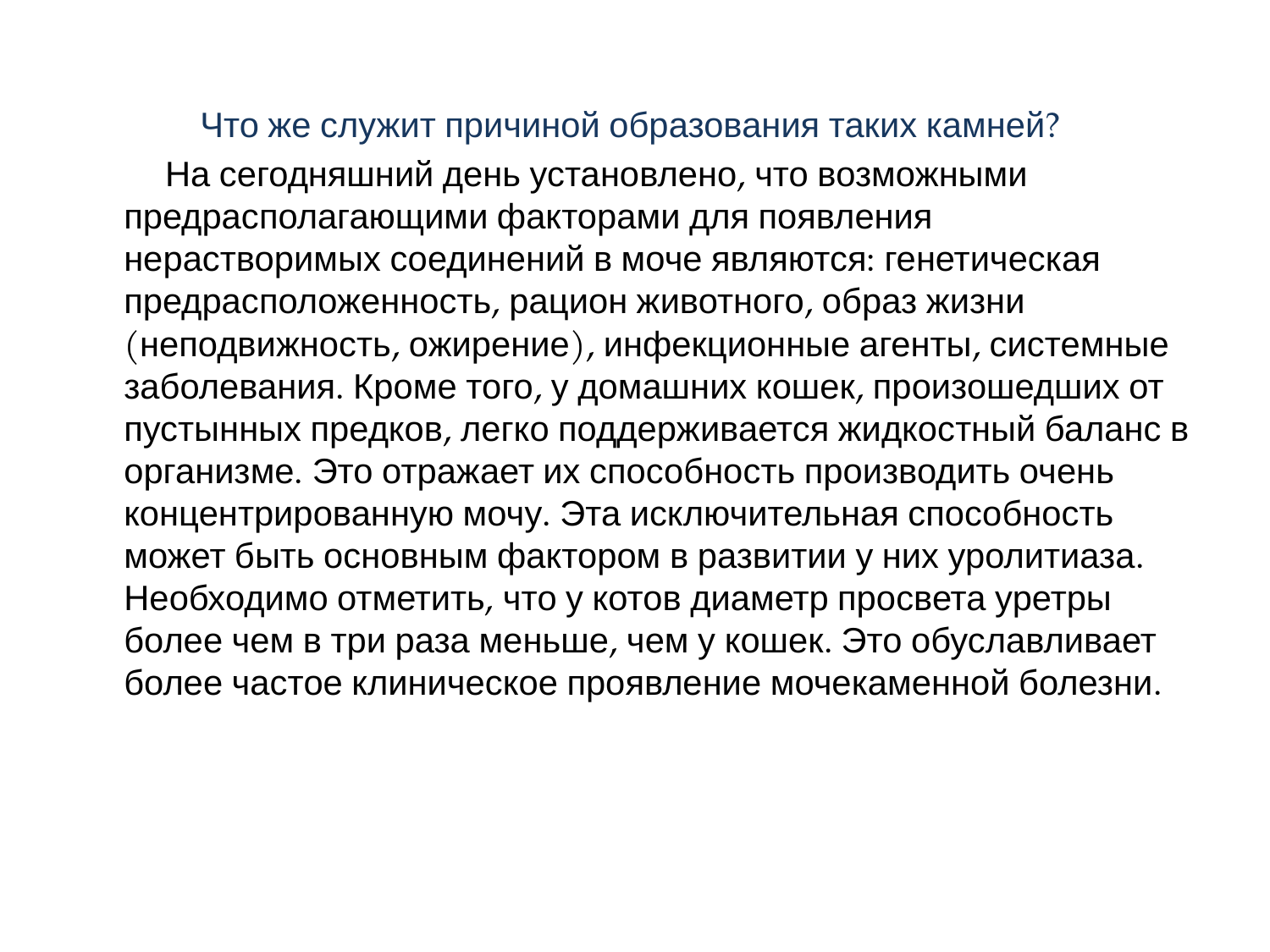

Что же служит причиной образования таких камней?
          На сегодняшний день установлено, что возможными предрасполагающими факторами для появления нерастворимых соединений в моче являются: генетическая предрасположенность, рацион животного, образ жизни (неподвижность, ожирение), инфекционные агенты, системные заболевания. Кроме того, у домашних кошек, произошедших от пустынных предков, легко поддерживается жидкостный баланс в организме. Это отражает их способность производить очень концентрированную мочу. Эта исключительная способность может быть основным фактором в развитии у них уролитиаза. Необходимо отметить, что у котов диаметр просвета уретры более чем в три раза меньше, чем у кошек. Это обуславливает более частое клиническое проявление мочекаменной болезни.